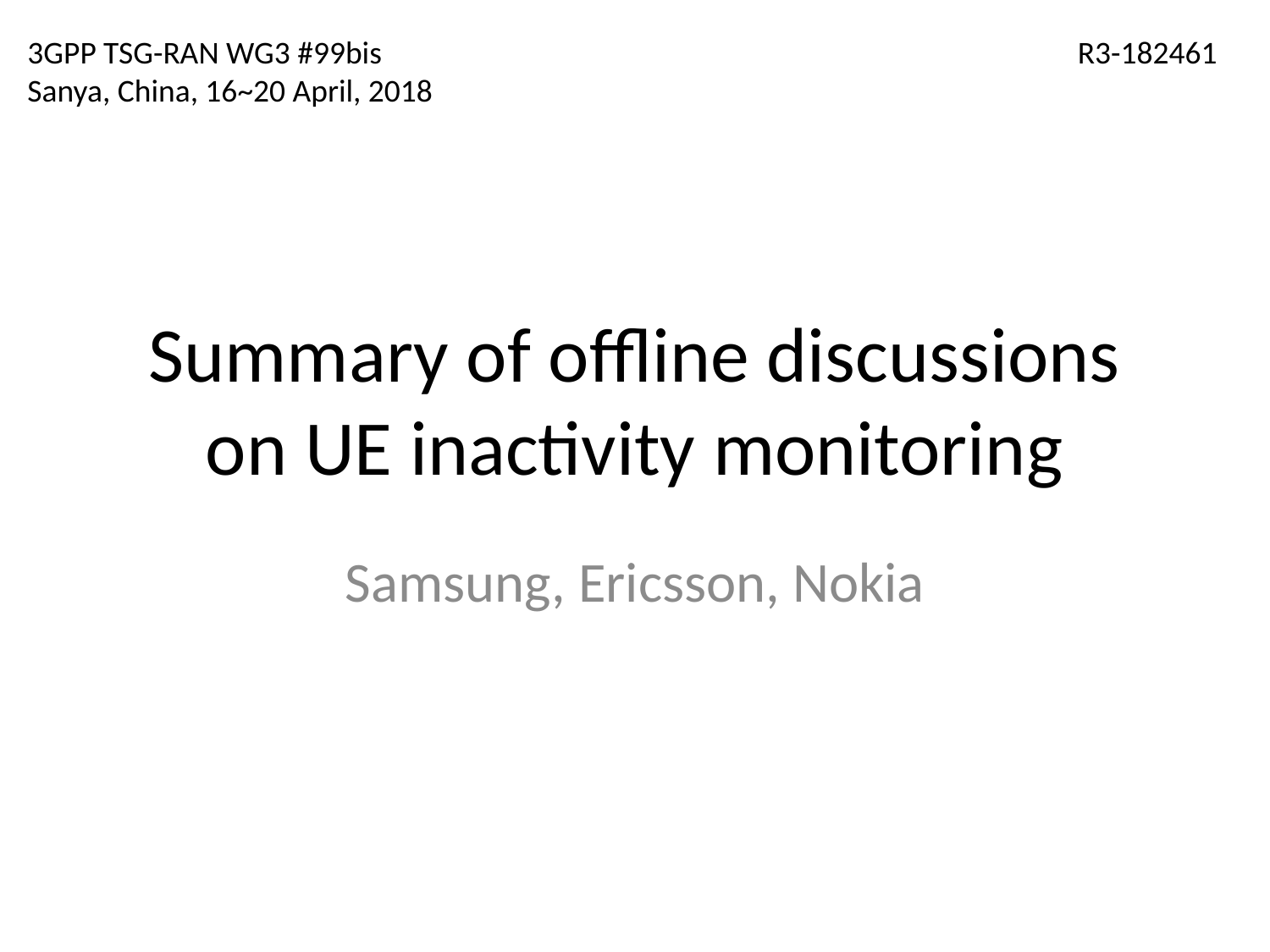

3GPP TSG-RAN WG3 #99bis 	                                                                                             R3-182461
Sanya, China, 16~20 April, 2018
# Summary of offline discussions on UE inactivity monitoring
Samsung, Ericsson, Nokia